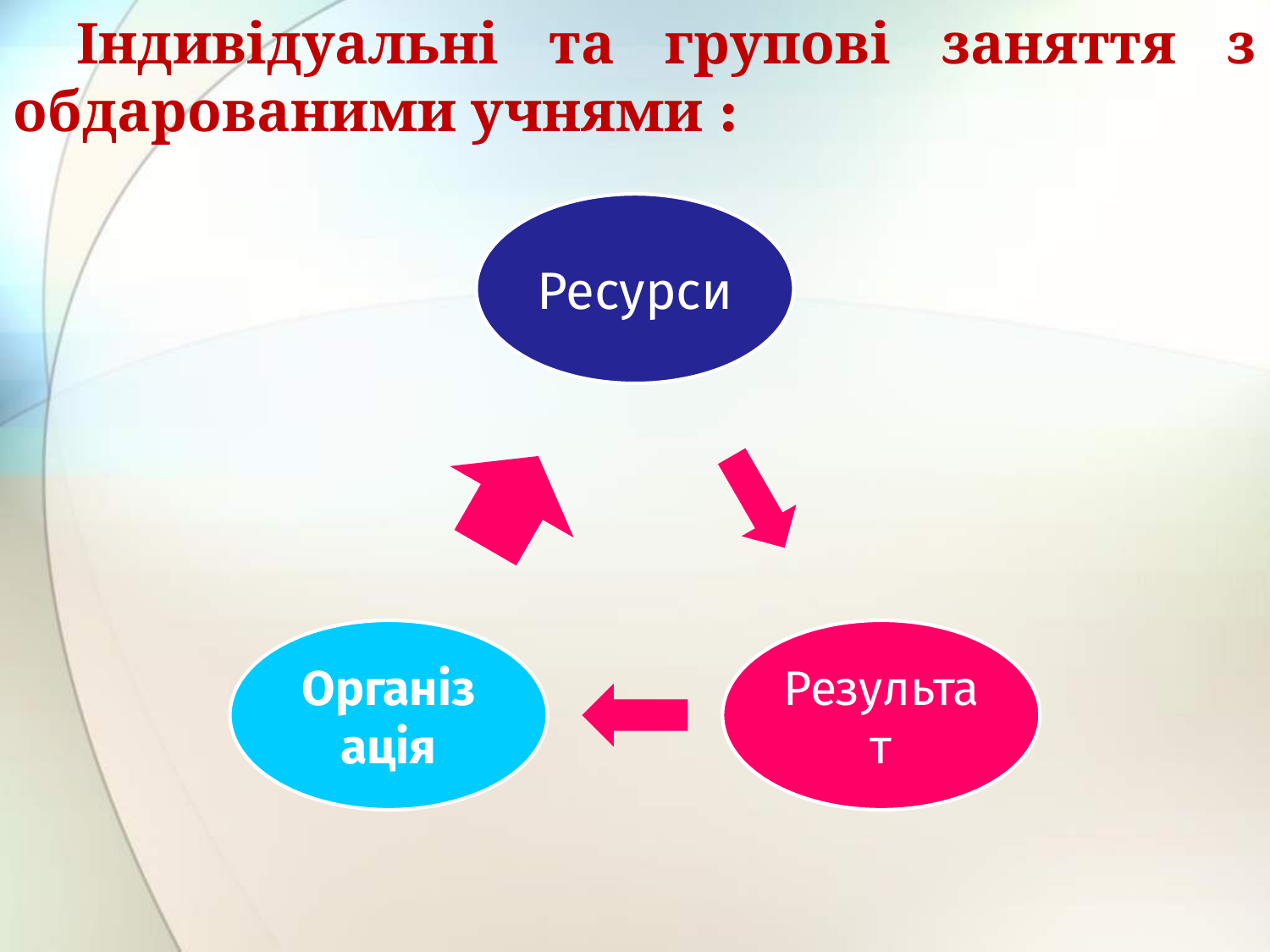

Індивідуальні та групові заняття з обдарованими учнями :
Ресурси
Результат
Організація